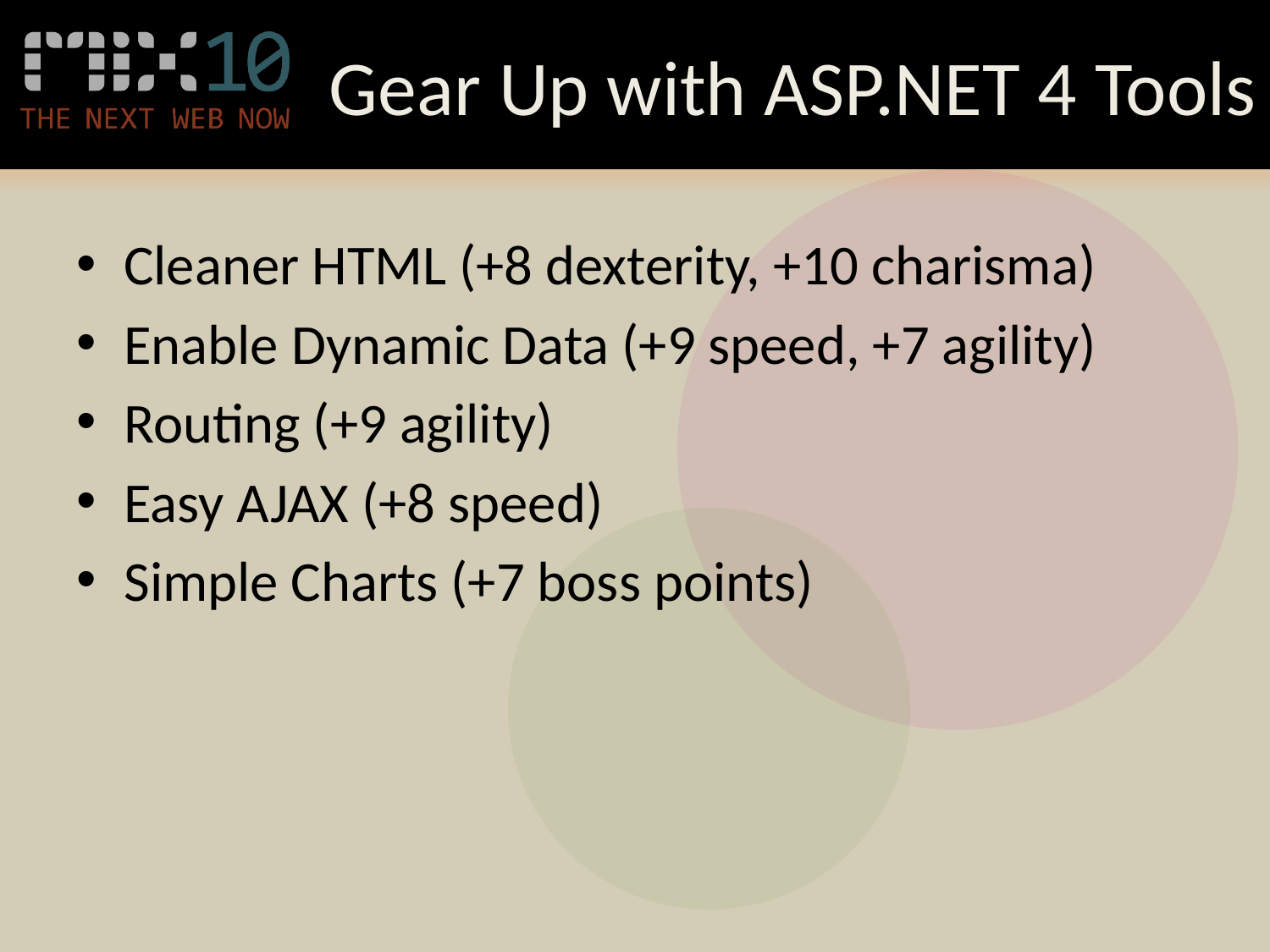

# Gear Up with ASP.NET 4 Tools
Cleaner HTML (+8 dexterity, +10 charisma)
Enable Dynamic Data (+9 speed, +7 agility)
Routing (+9 agility)
Easy AJAX (+8 speed)
Simple Charts (+7 boss points)